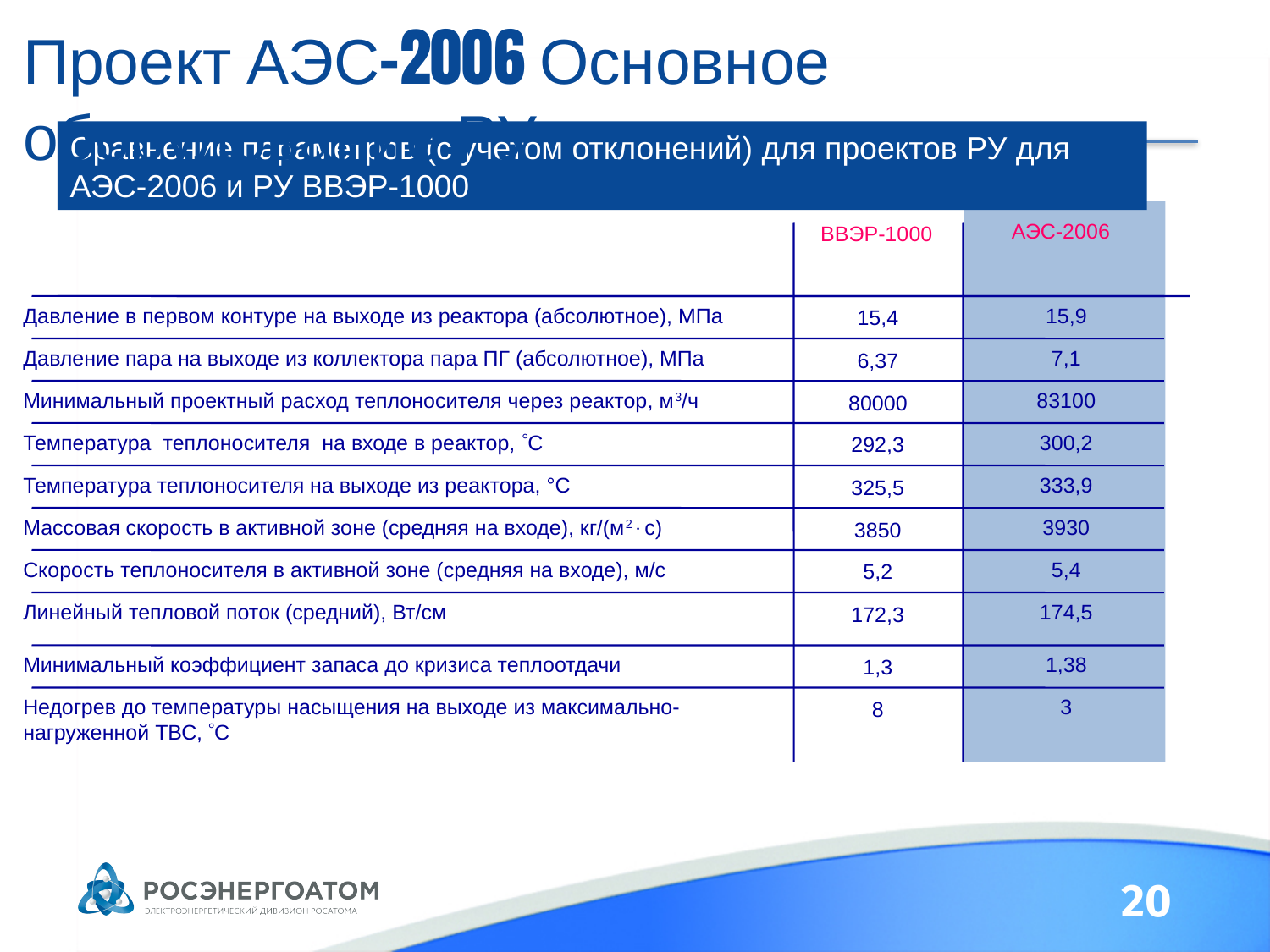

Проект АЭС-2006 Основное оборудование РУ
#
Сравнение параметров (с учетом отклонений) для проектов РУ для АЭС-2006 и РУ ВВЭР-1000

АЭС-2006
ВВЭР-1000

Давление в первом контуре на выходе из реактора (абсолютное), МПа

15,9
15,4
Давление пара на выходе из коллектора пара ПГ (абсолютное), МПа

7,1
6,37
Минимальный проектный расход теплоносителя через реактор, м3/ч

83100
80000
Температура  теплоносителя  на входе в реактор, °С

300,2
292,3
Температура теплоносителя на выходе из реактора, °С

333,9
325,5
Массовая скорость в активной зоне (средняя на входе), кг/(м2⋅с)

3930
3850
Скорость теплоносителя в активной зоне (средняя на входе), м/с

5,4
5,2
Линейный тепловой поток (средний), Вт/см

174,5
172,3
Минимальный коэффициент запаса до кризиса теплоотдачи

1,38
1,3
Недогрев до температуры насыщения на выходе из максимально-нагруженной ТВС, °С

3
8